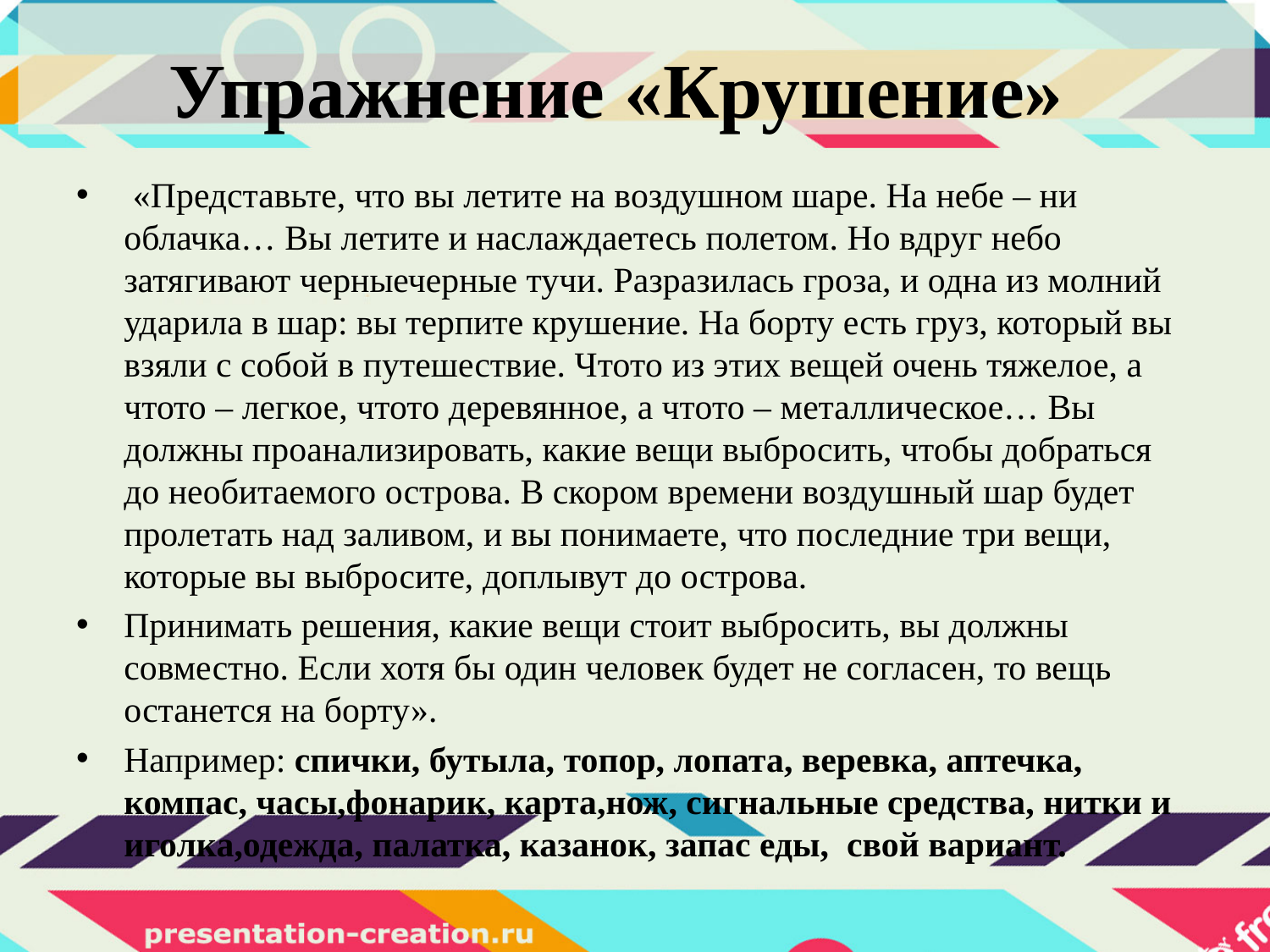

# Упражнение «Крушение»
 «Представьте, что вы летите на воздушном шаре. На небе – ни облачка… Вы летите и наслаждаетесь полетом. Но вдруг небо затягивают черные­черные тучи. Разразилась гроза, и одна из молний ударила в шар: вы терпите крушение. На борту есть груз, который вы взяли с собой в путешествие. Что­то из этих вещей очень тяжелое, а что­то – легкое, что­то деревянное, а что­то – металлическое… Вы должны проанализировать, какие вещи выбросить, чтобы добраться до необитаемого острова. В скором времени воздушный шар будет пролетать над заливом, и вы понимаете, что последние три вещи, которые вы выбросите, доплывут до острова.
Принимать решения, какие вещи стоит выбросить, вы должны совместно. Если хотя бы один человек будет не согласен, то вещь останется на борту».
Например: спички, бутыла, топор, лопата, веревка, аптечка, компас, часы,фонарик, карта,нож, сигнальные средства, нитки и иголка,одежда, палатка, казанок, запас еды,  свой вариант.